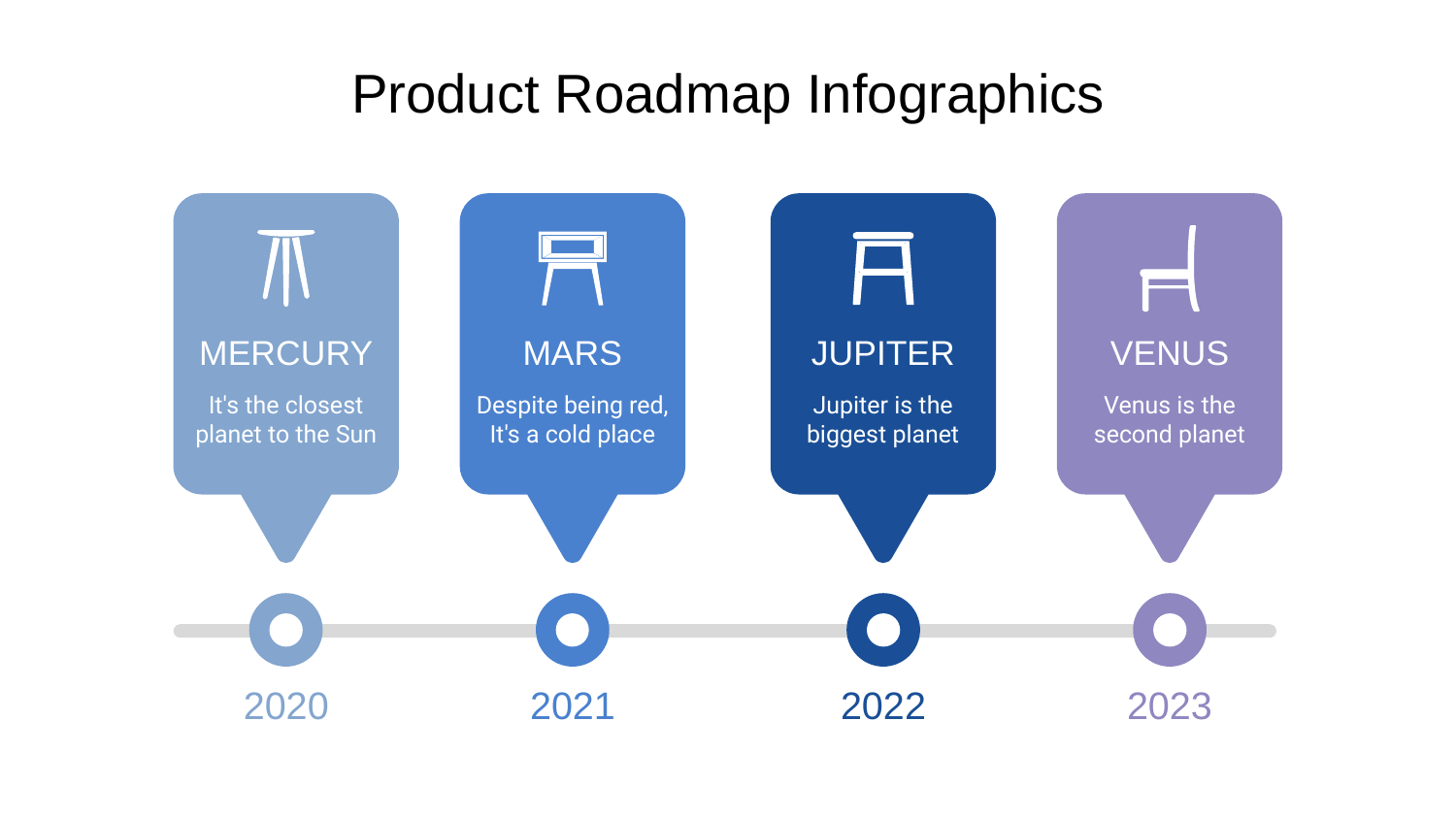

# Product Roadmap Infographics

MERCURY
MARS
JUPITER
VENUS
Despite being red, It's a cold place
It's the closest planet to the Sun
Jupiter is the biggest planet
Venus is the second planet

2020
2021
2022
2023